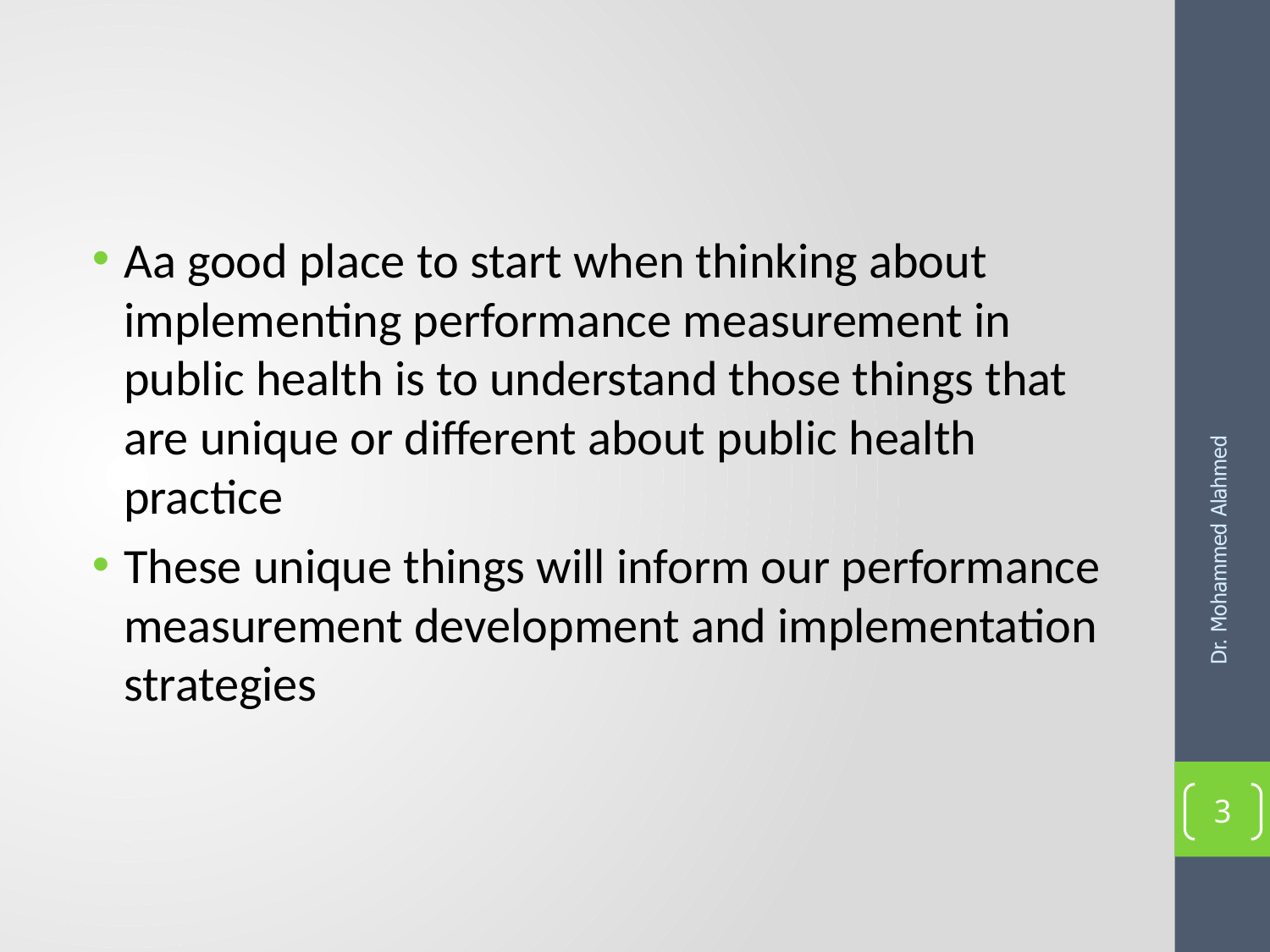

Aa good place to start when thinking about implementing performance measurement in public health is to understand those things that are unique or different about public health practice
These unique things will inform our performance measurement development and implementation strategies

Dr. Mohammed Alahmed
3